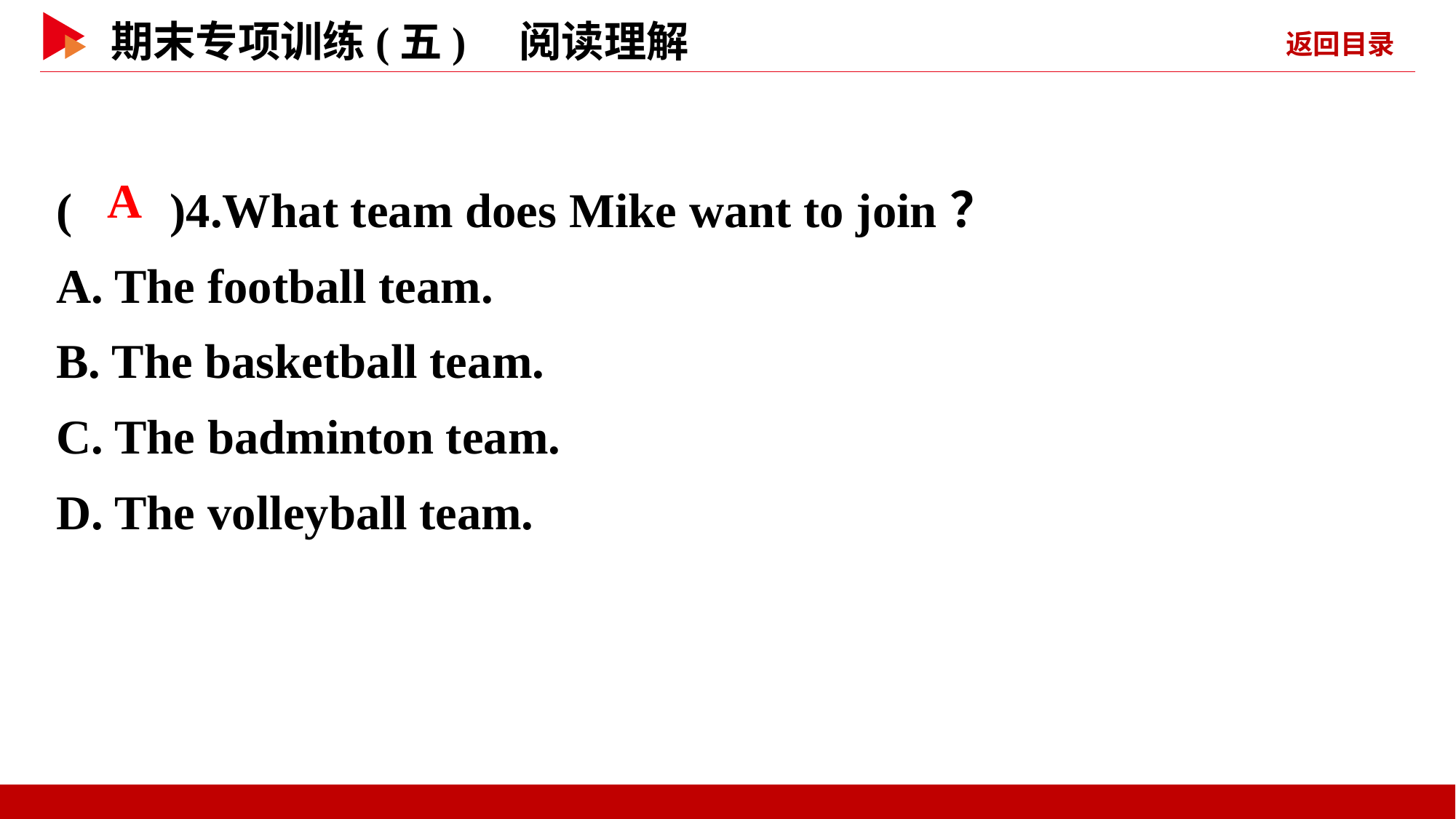

(        )4.What team does Mike want to join？
A. The football team.
B. The basketball team.
C. The badminton team.
D. The volleyball team.
   A